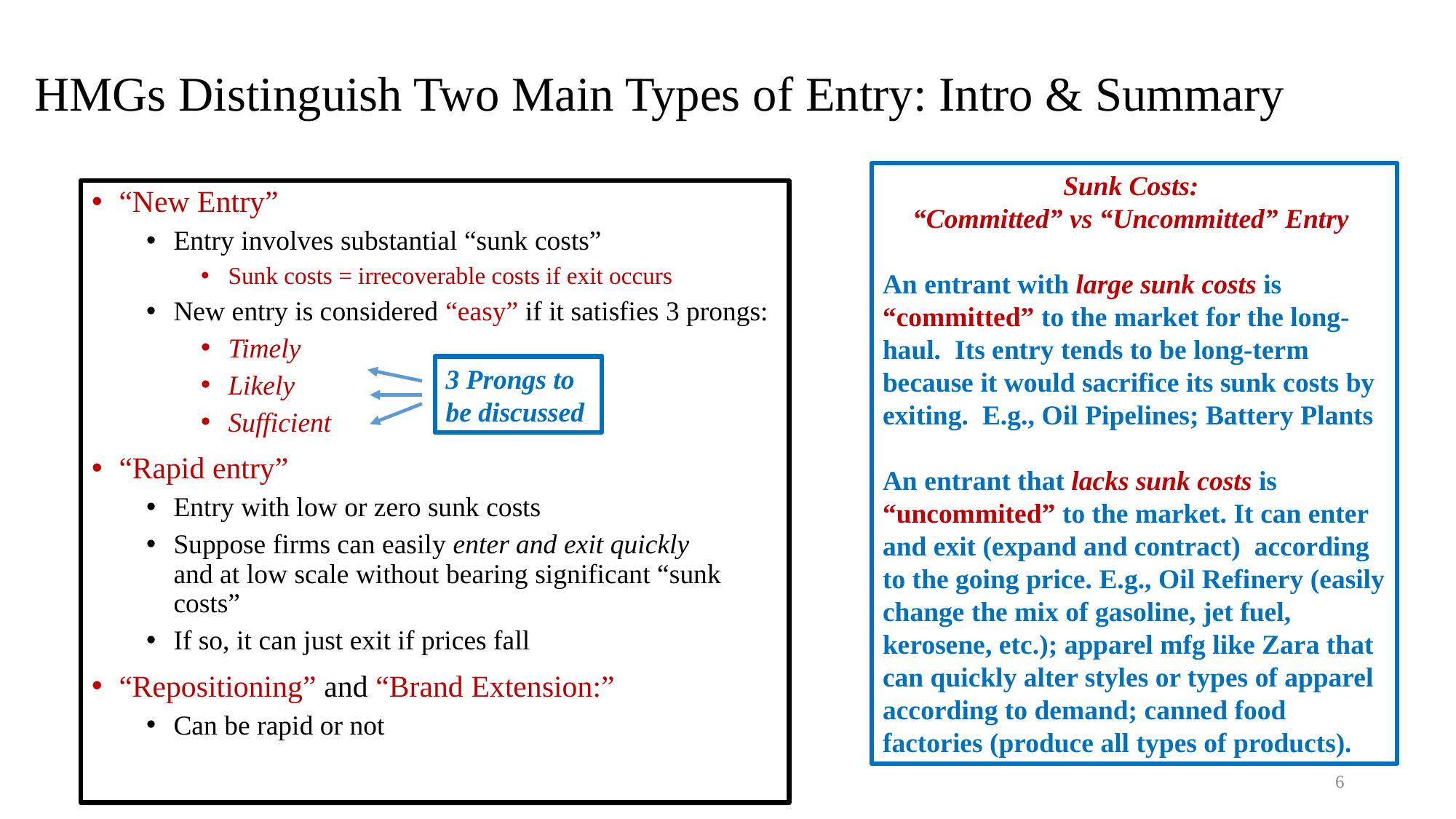

# HMGs Distinguish Two Main Types of Entry: Intro & Summary
Sunk Costs:
“Committed” vs “Uncommitted” Entry

An entrant with large sunk costs is “committed” to the market for the long-haul.  Its entry tends to be long-term because it would sacrifice its sunk costs by exiting.  E.g., Oil Pipelines; Battery Plants

An entrant that lacks sunk costs is “uncommited” to the market. It can enter and exit (expand and contract)  according to the going price. E.g., Oil Refinery (easily change the mix of gasoline, jet fuel, kerosene, etc.); apparel mfg like Zara that can quickly alter styles or types of apparel according to demand; canned food factories (produce all types of products).
“New Entry”
Entry involves substantial “sunk costs”
Sunk costs = irrecoverable costs if exit occurs
New entry is considered “easy” if it satisfies 3 prongs:
Timely
Likely
Sufficient
“Rapid entry”
Entry with low or zero sunk costs
Suppose firms can easily enter and exit quickly
and at low scale without bearing significant “sunk costs”
If so, it can just exit if prices fall
“Repositioning” and “Brand Extension:”
Can be rapid or not
3 Prongs to be discussed
6